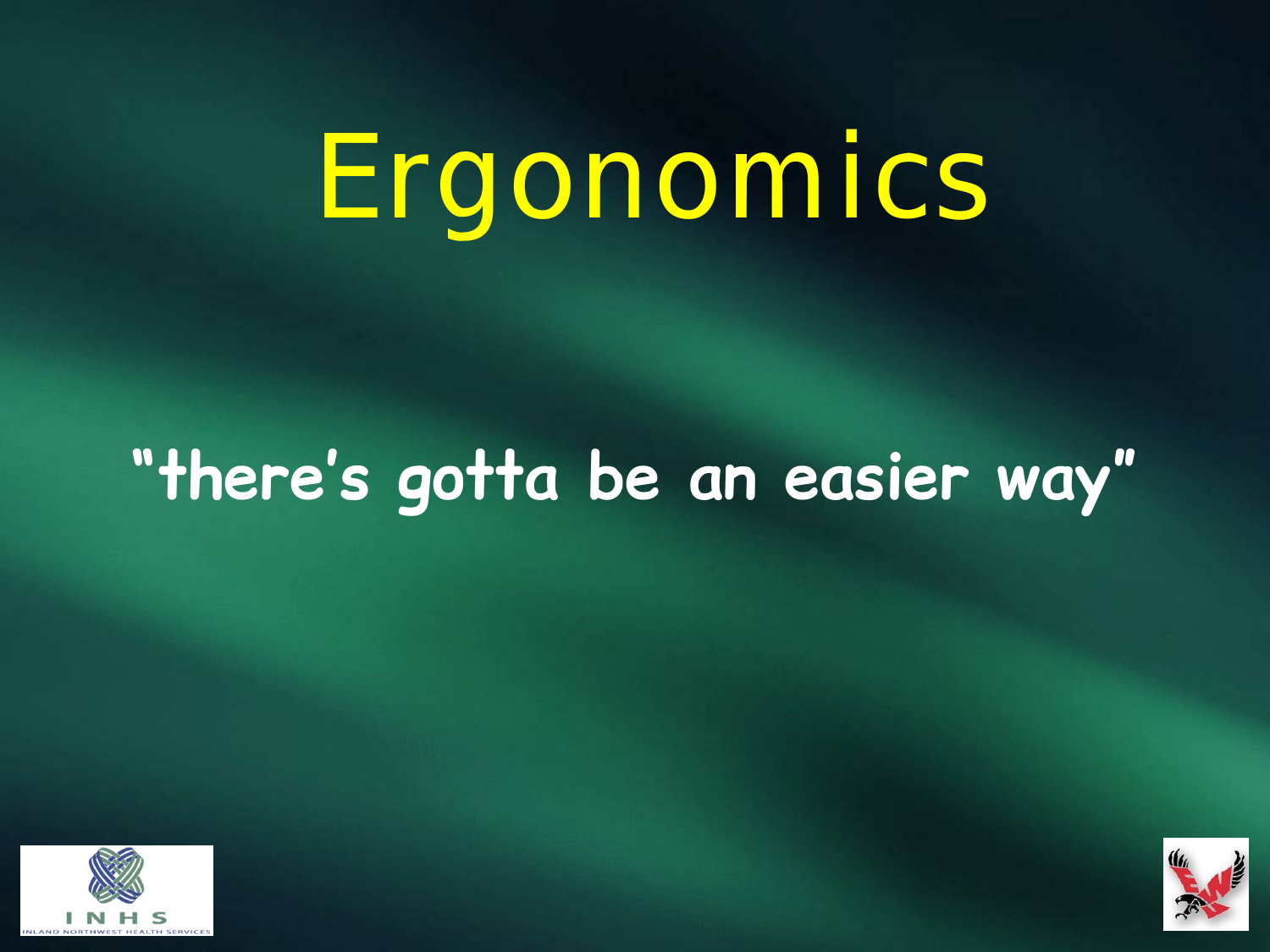

Ergonomics

“there’s gotta be an easier way”